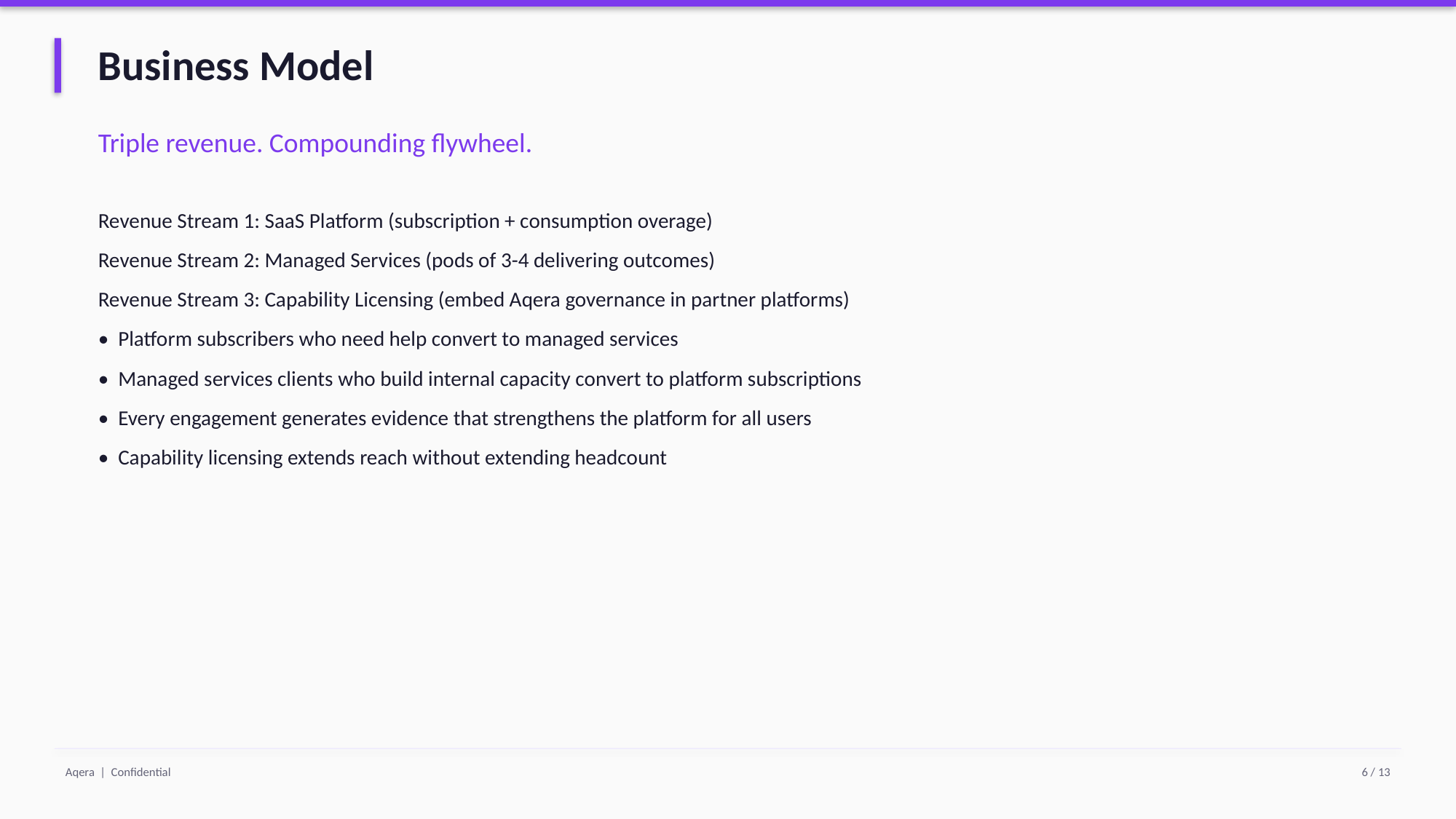

Business Model

Triple revenue. Compounding flywheel.
Revenue Stream 1: SaaS Platform (subscription + consumption overage)
Revenue Stream 2: Managed Services (pods of 3-4 delivering outcomes)
Revenue Stream 3: Capability Licensing (embed Aqera governance in partner platforms)
•  Platform subscribers who need help convert to managed services
•  Managed services clients who build internal capacity convert to platform subscriptions
•  Every engagement generates evidence that strengthens the platform for all users
•  Capability licensing extends reach without extending headcount

Aqera  |  Confidential
6 / 13